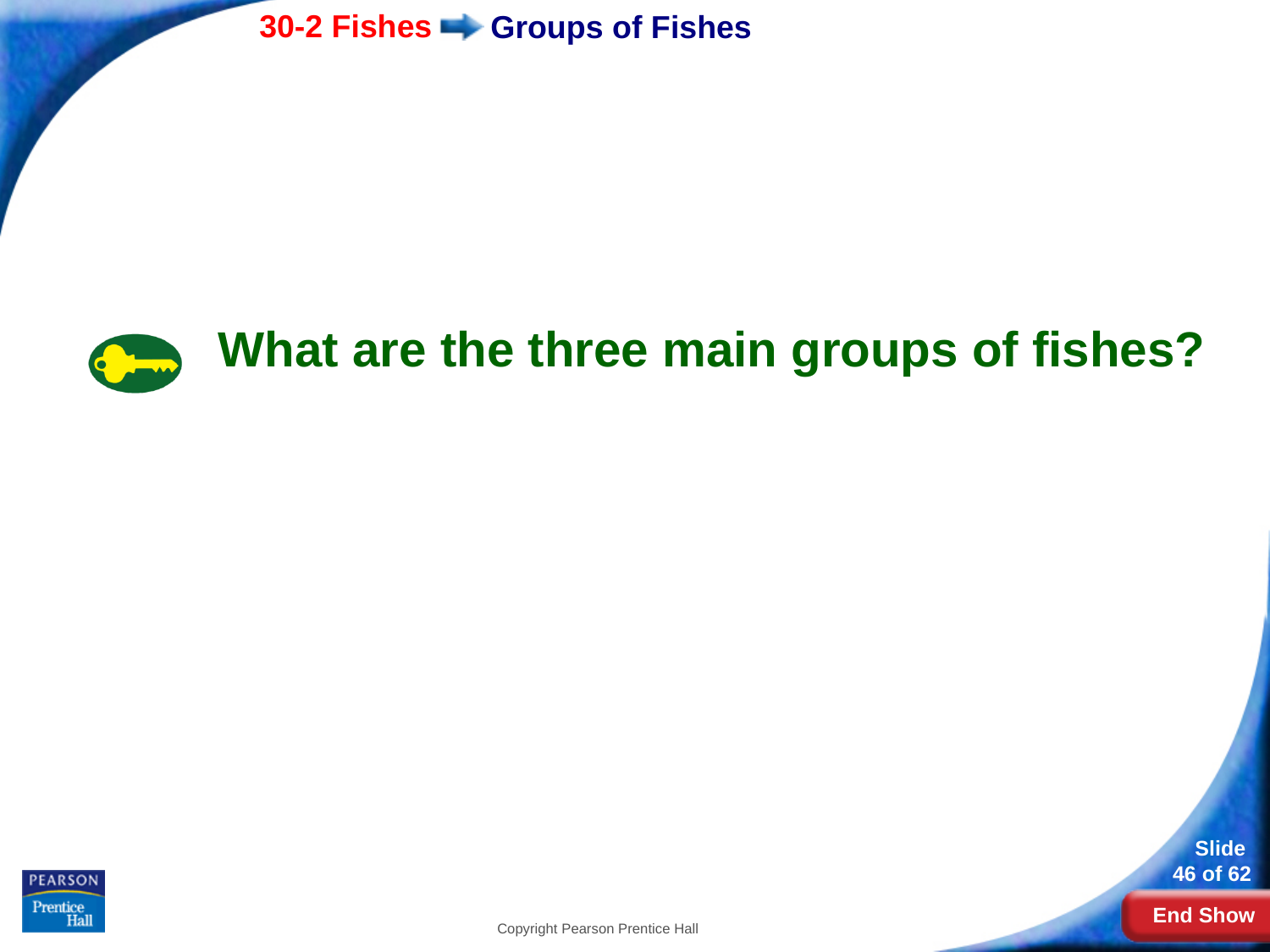

# Groups of Fishes

What are the three main groups of fishes?

Copyright Pearson Prentice Hall